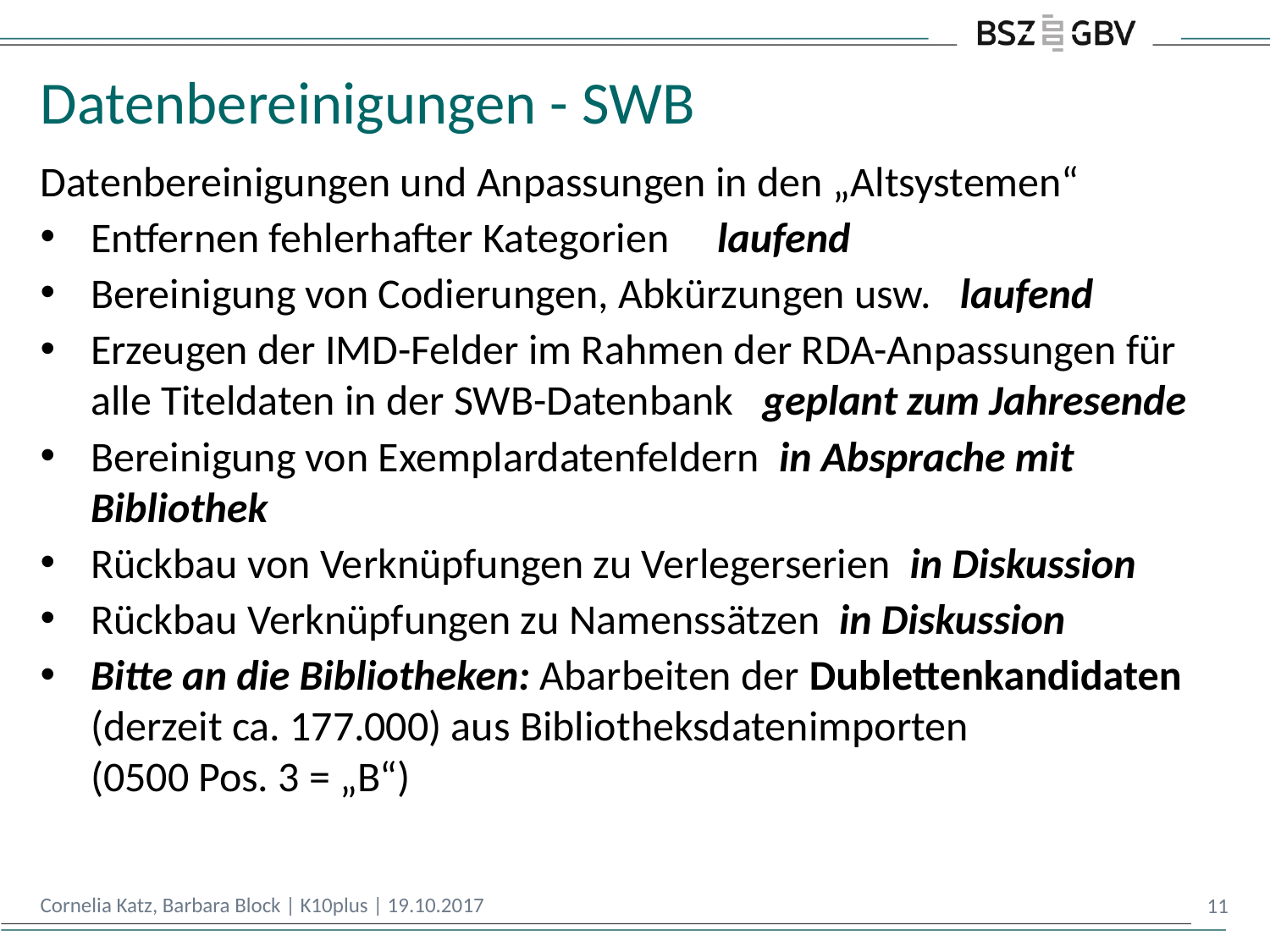

# Datenbereinigungen - SWB
Datenbereinigungen und Anpassungen in den „Altsystemen“
Entfernen fehlerhafter Kategorien     laufend
Bereinigung von Codierungen, Abkürzungen usw.   laufend
Erzeugen der IMD-Felder im Rahmen der RDA-Anpassungen für alle Titeldaten in der SWB-Datenbank   geplant zum Jahresende
Bereinigung von Exemplardatenfeldern  in Absprache mit Bibliothek
Rückbau von Verknüpfungen zu Verlegerserien  in Diskussion
Rückbau Verknüpfungen zu Namenssätzen  in Diskussion
Bitte an die Bibliotheken: Abarbeiten der Dublettenkandidaten (derzeit ca. 177.000) aus Bibliotheksdatenimporten
(0500 Pos. 3 = „B“)

Cornelia Katz, Barbara Block | K10plus | 19.10.2017
11